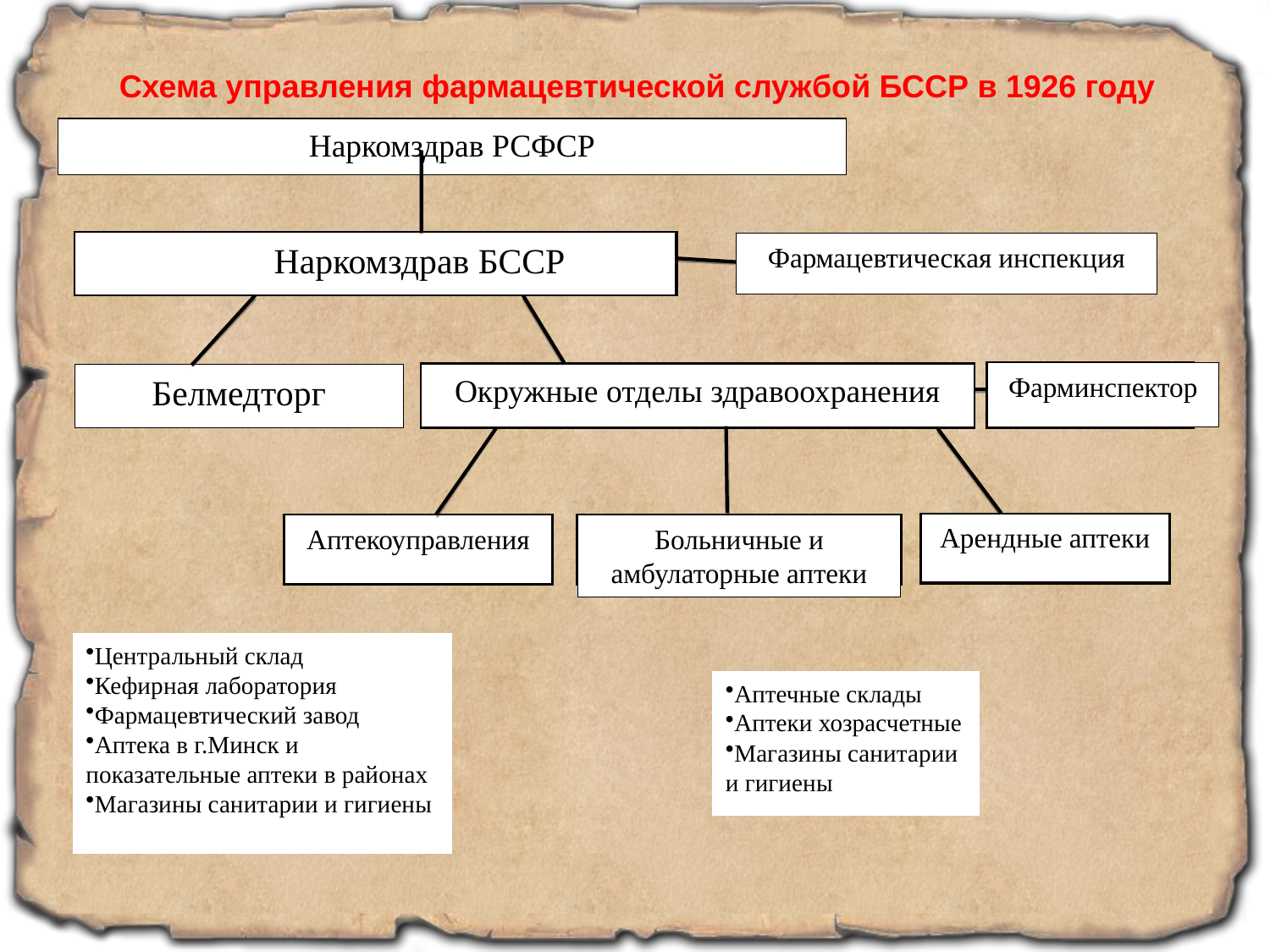

Схема управления фармацевтической службой БССР в 1926 году
Наркомздрав РСФСР

          Наркомздрав БССР

Фармацевтическая инспекция

Фарминспектор
Окружные отделы здравоохранения
Белмедторг

Арендные аптеки

Аптекоуправления

Больничные и амбулаторные аптеки
Центральный склад
Кефирная лаборатория
Фармацевтический завод
Аптека в г.Минск и показательные аптеки в районах
Магазины санитарии и гигиены
Аптечные склады
Аптеки хозрасчетные
Магазины санитарии и гигиены